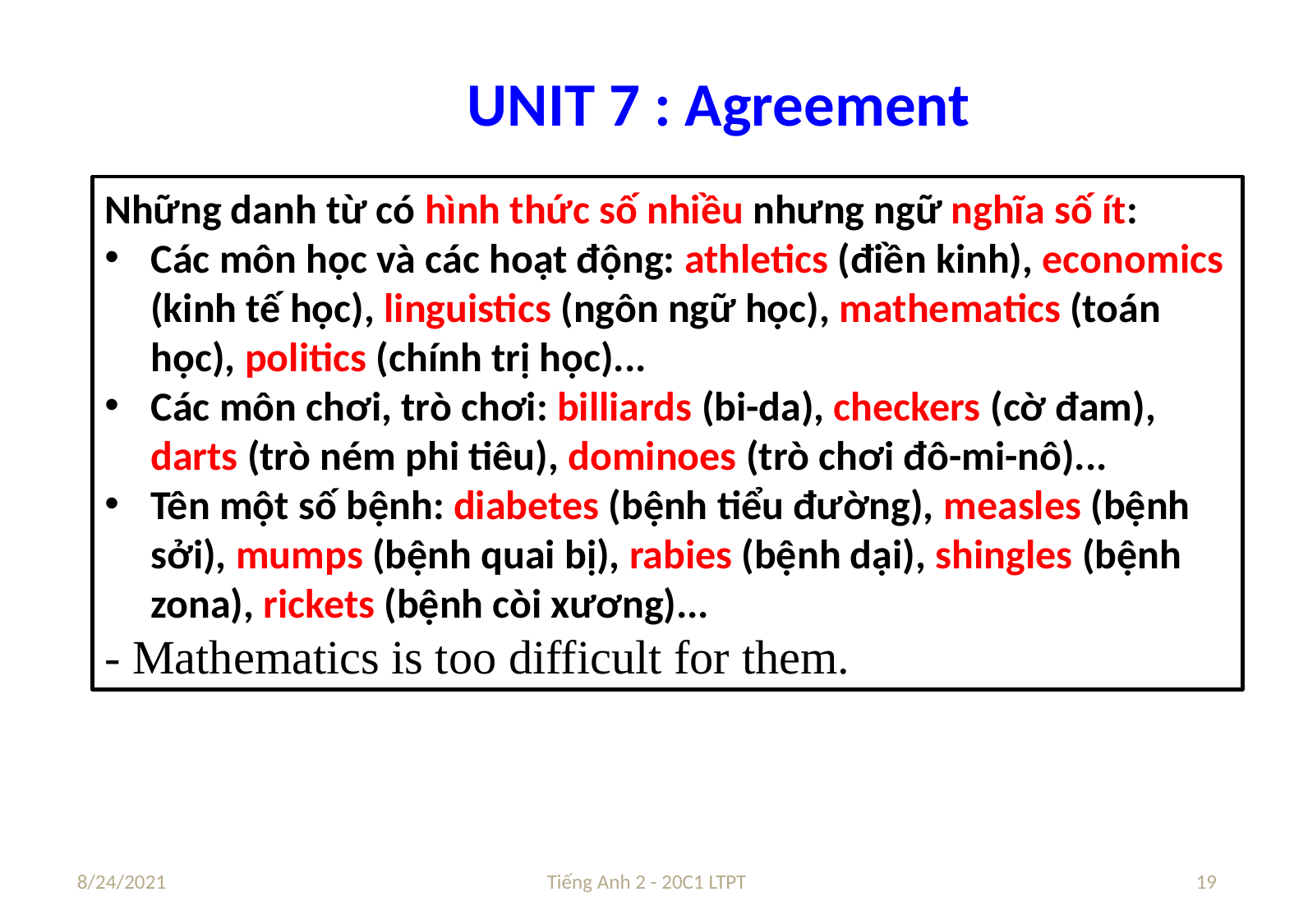

# UNIT 7 : Agreement
Những danh từ có hình thức số nhiều nhưng ngữ nghĩa số ít:
Các môn học và các hoạt động: athletics (điền kinh), economics (kinh tế học), linguistics (ngôn ngữ học), mathematics (toán học), politics (chính trị học)...
Các môn chơi, trò chơi: billiards (bi-da), checkers (cờ đam), darts (trò ném phi tiêu), dominoes (trò chơi đô-mi-nô)...
Tên một số bệnh: diabetes (bệnh tiểu đường), measles (bệnh sởi), mumps (bệnh quai bị), rabies (bệnh dại), shingles (bệnh zona), rickets (bệnh còi xương)...
- Mathematics is too difficult for them.
8/24/2021
Tiếng Anh 2 - 20C1 LTPT
19